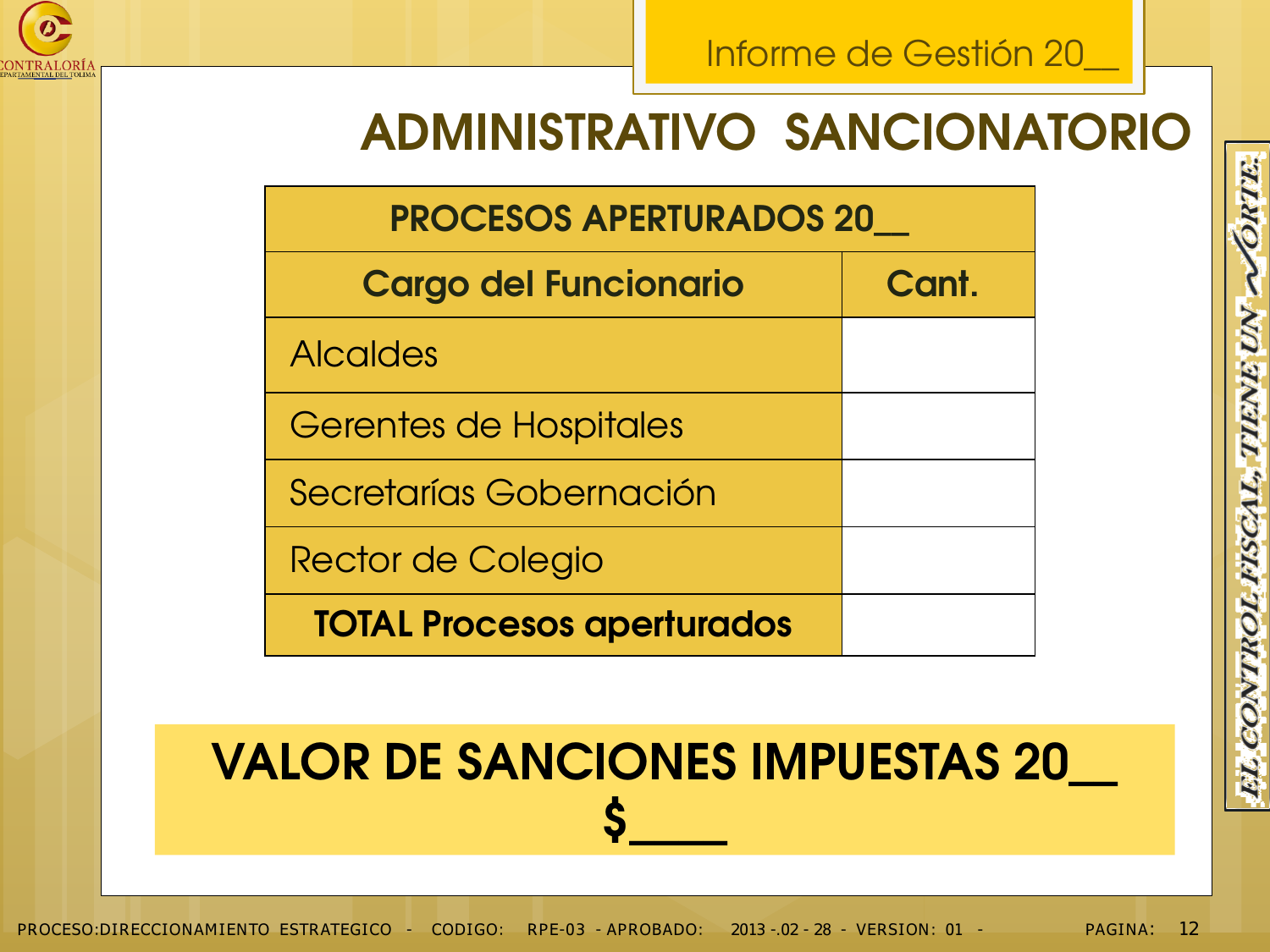

# ADMINISTRATIVO  SANCIONATORIO
| PROCESOS APERTURADOS 20\_\_ |  |
| --- | --- |
| Cargo del Funcionario | Cant. |
| Alcaldes |  |
| Gerentes de Hospitales |  |
| Secretarías Gobernación |  |
| Rector de Colegio |  |
| TOTAL Procesos aperturados |  |
VALOR DE SANCIONES IMPUESTAS 20__ $____